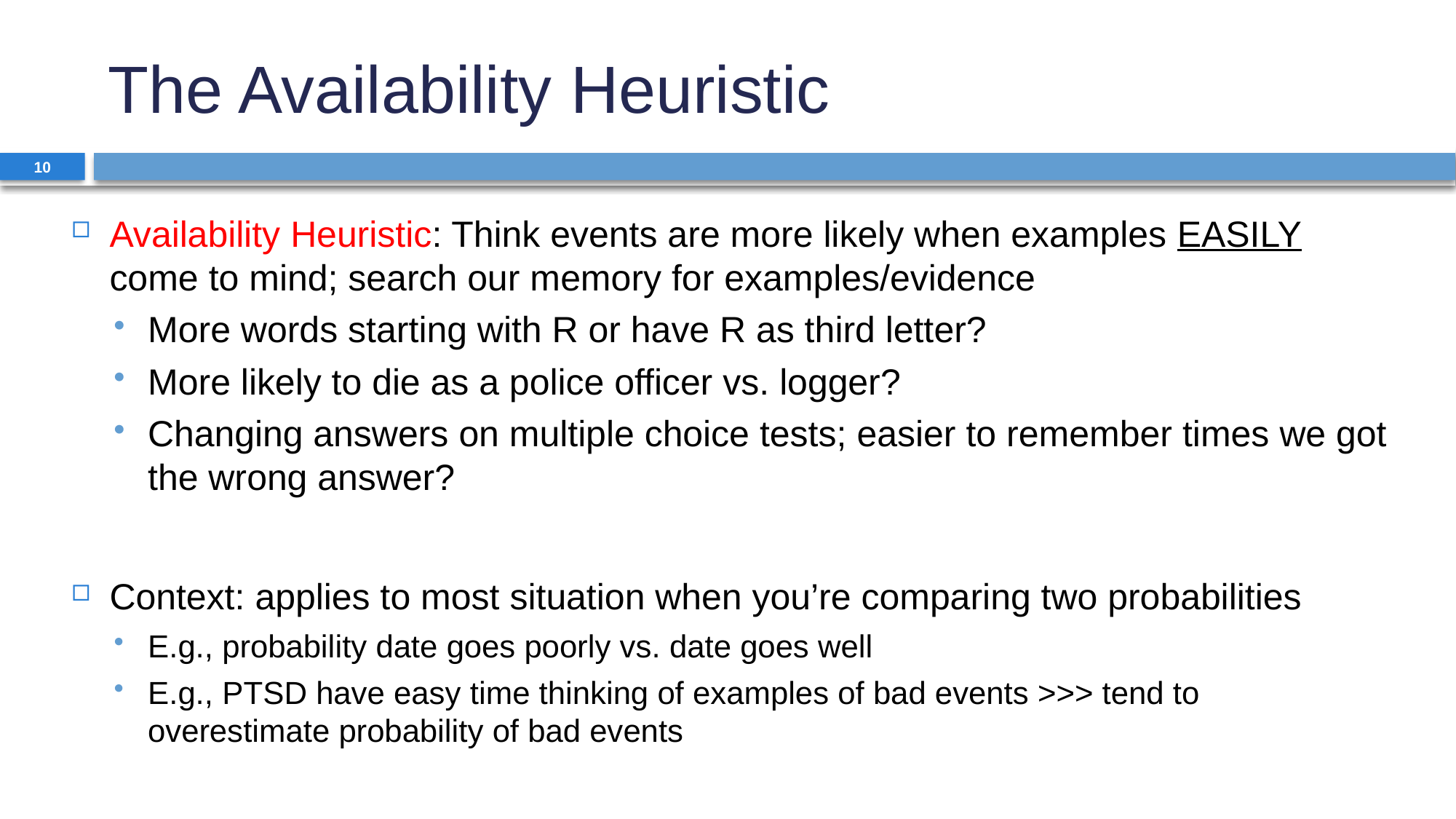

# The Availability Heuristic
10
Availability Heuristic: Think events are more likely when examples EASILY come to mind; search our memory for examples/evidence
More words starting with R or have R as third letter?
More likely to die as a police officer vs. logger?
Changing answers on multiple choice tests; easier to remember times we got the wrong answer?

Context: applies to most situation when you’re comparing two probabilities
E.g., probability date goes poorly vs. date goes well
E.g., PTSD have easy time thinking of examples of bad events >>> tend to overestimate probability of bad events